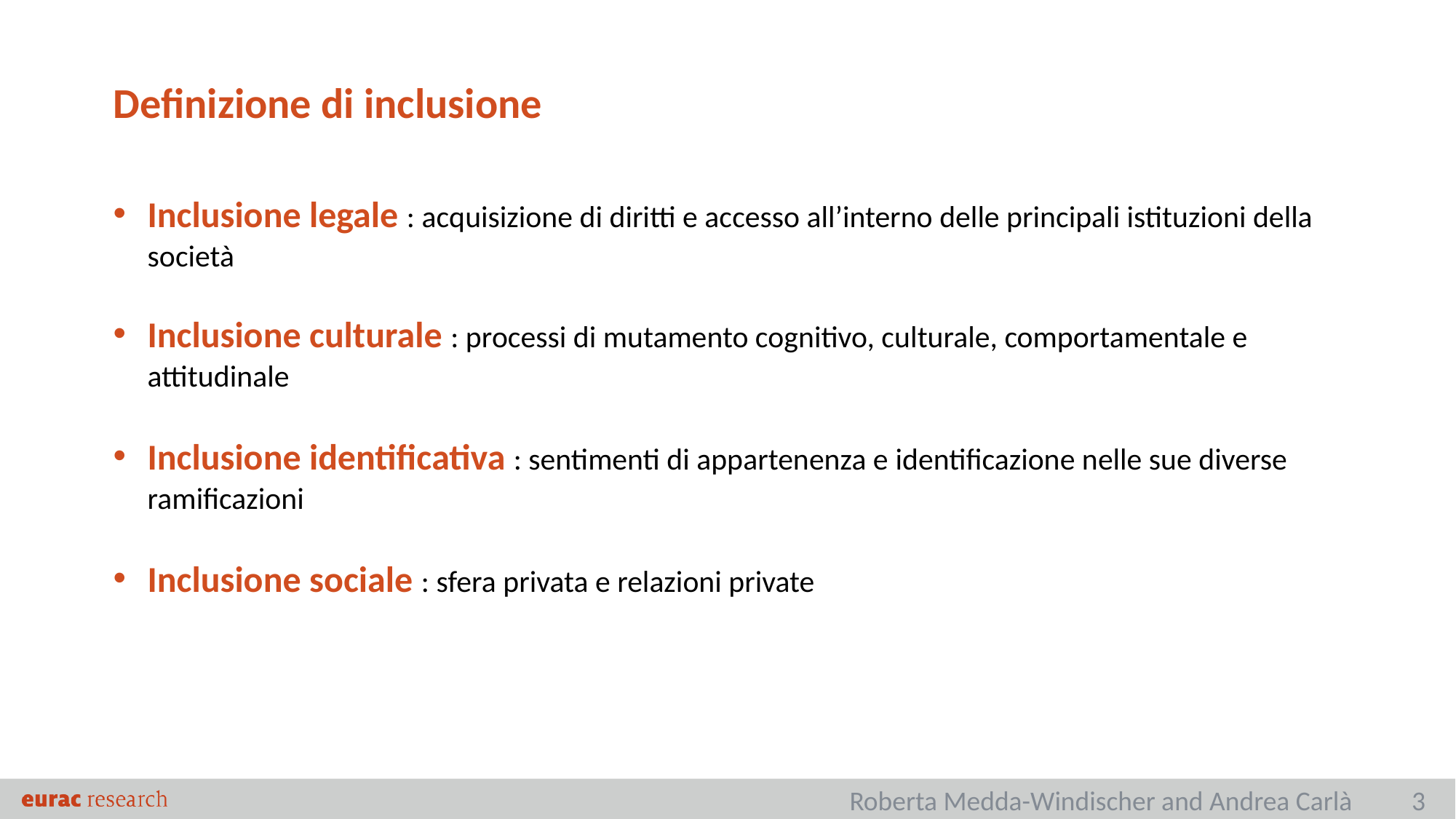

Definizione di inclusione
Inclusione legale : acquisizione di diritti e accesso all’interno delle principali istituzioni della società
Inclusione culturale : processi di mutamento cognitivo, culturale, comportamentale e attitudinale

Inclusione identificativa : sentimenti di appartenenza e identificazione nelle sue diverse ramificazioni

Inclusione sociale : sfera privata e relazioni private